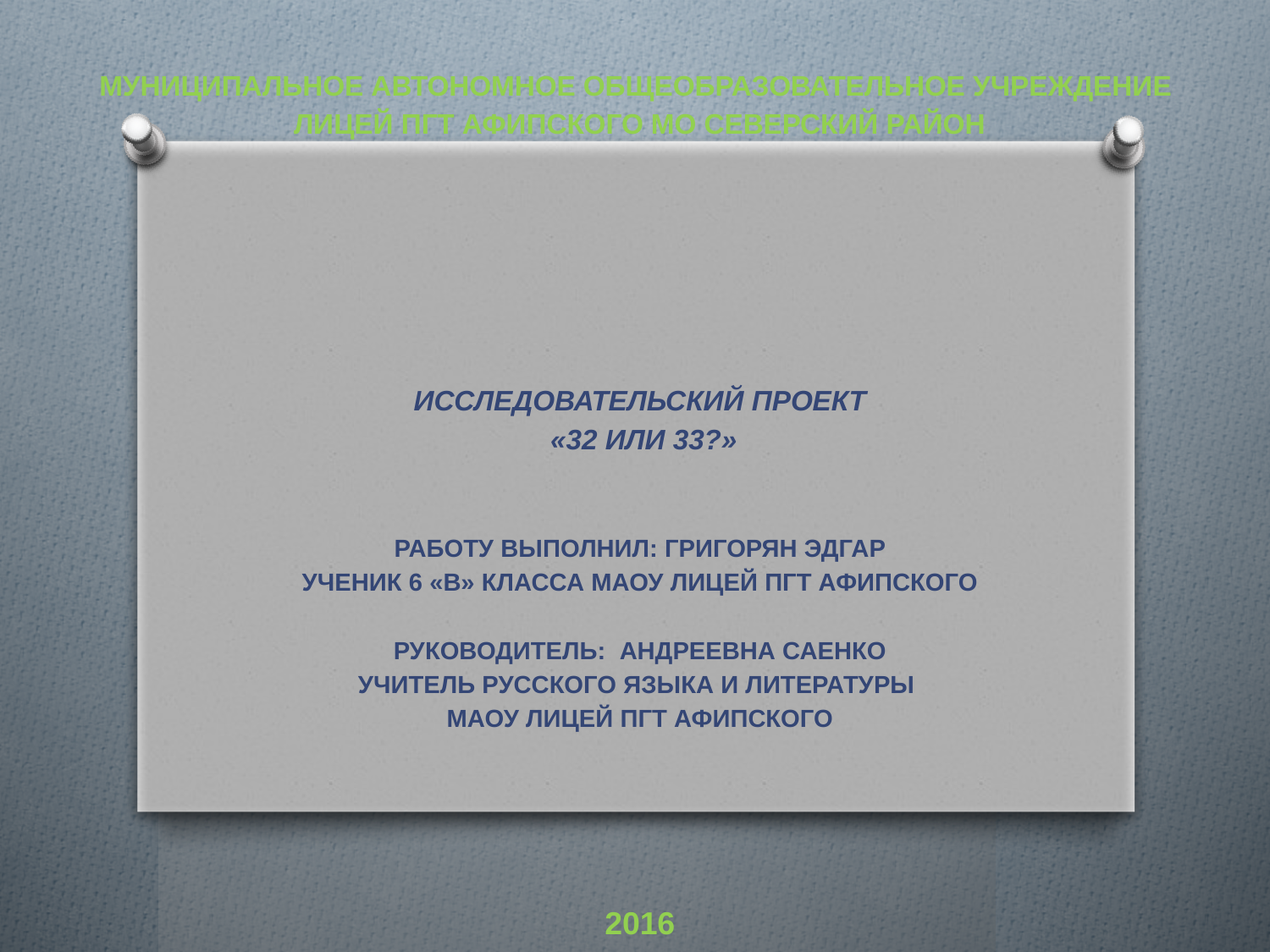

Муниципальное автономное общеобразовательное учреждение
лицей пгт Афипского МО Северский район
 
 
 
 
 
 
 
Исследовательский проект
 «32 или 33?»
 
 
Работу выполнил: Григорян Эдгар
ученик 6 «В» класса МАОУ лицей пгт Афипского
 
Руководитель:  Андреевна Саенко
учитель русского языка и литературы
МАОУ лицей пгт Афипского
 
 
 
 
2016